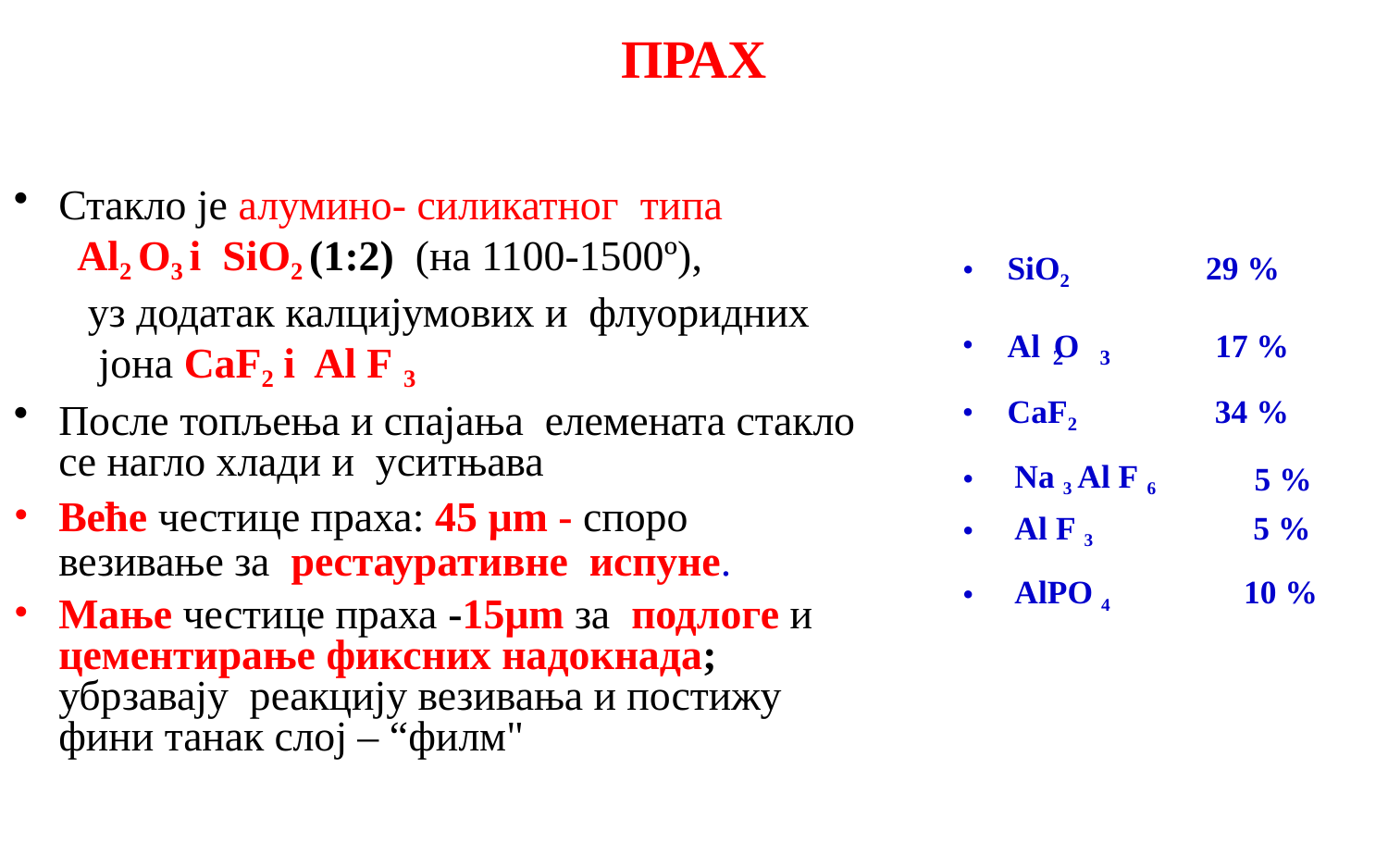

# ПРАХ
Стакло је алумино- силикатног  типа
      Al2 O3 i  SiO2 (1:2)  (на 1100-1500º),
       уз додатак калцијумових и  флуоридних
        јона CaF2 i  Al F 3
После топљења и спајања  елемената стакло се нагло хлади и  уситњава
Веће честице праха: 45 µm - споро  везивање за  рестауративне  испуне.
Мање честице праха -15µm за  подлоге и цементирање фиксних надокнада; убрзавају  реакцију везивања и постижу фини танак слој – “филм"
SiO2
29 %
Al	O
CaF2
17 %
34 %
2	3
| Na 3 Al F 6 | 5 % |
| --- | --- |
| Al F 3 | 5 % |
| AlPO 4 | 10 % |